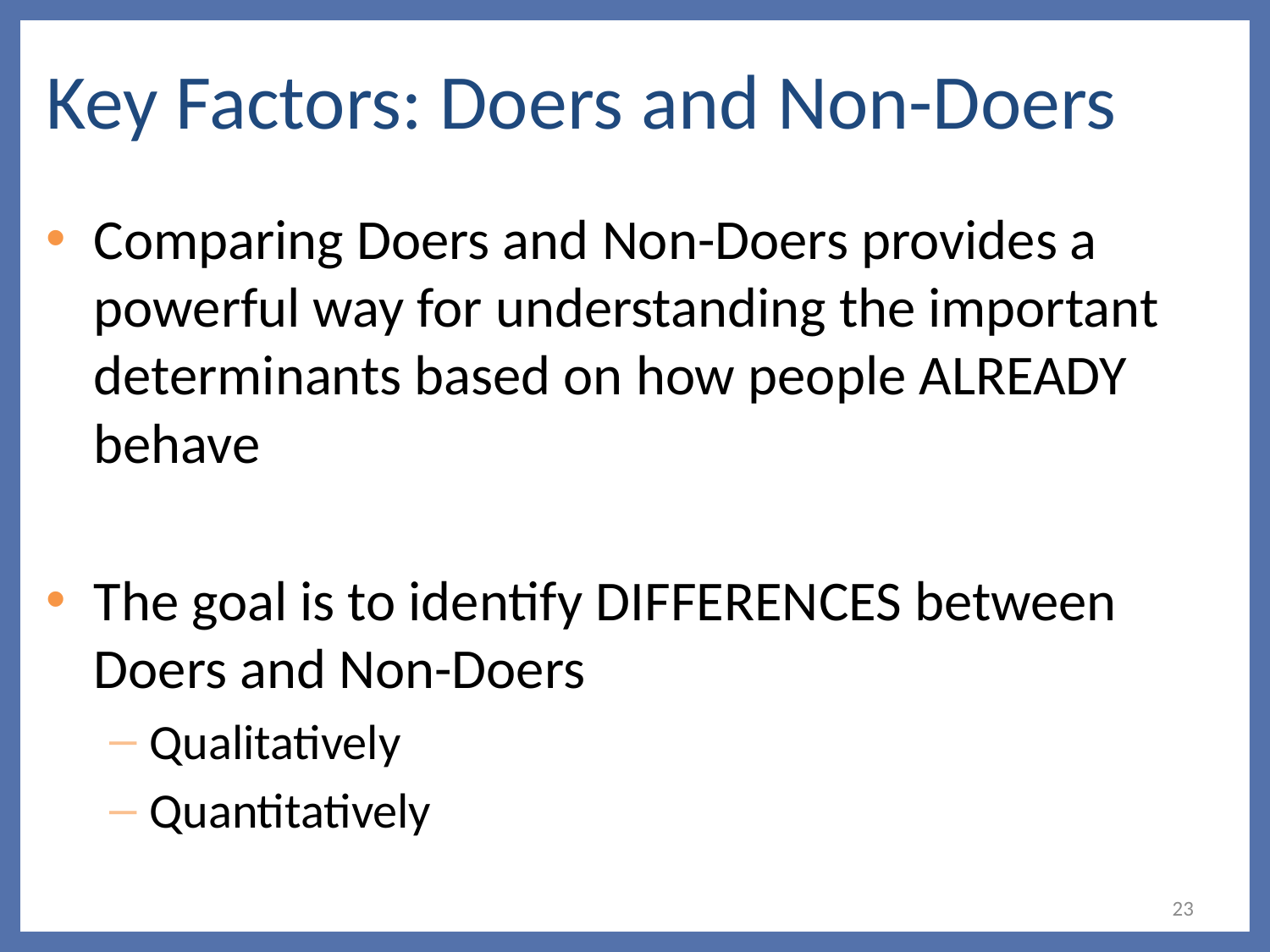

# Key Factors: Doers and Non-Doers
Comparing Doers and Non-Doers provides a powerful way for understanding the important determinants based on how people ALREADY behave

The goal is to identify DIFFERENCES between Doers and Non-Doers
Qualitatively
Quantitatively
23